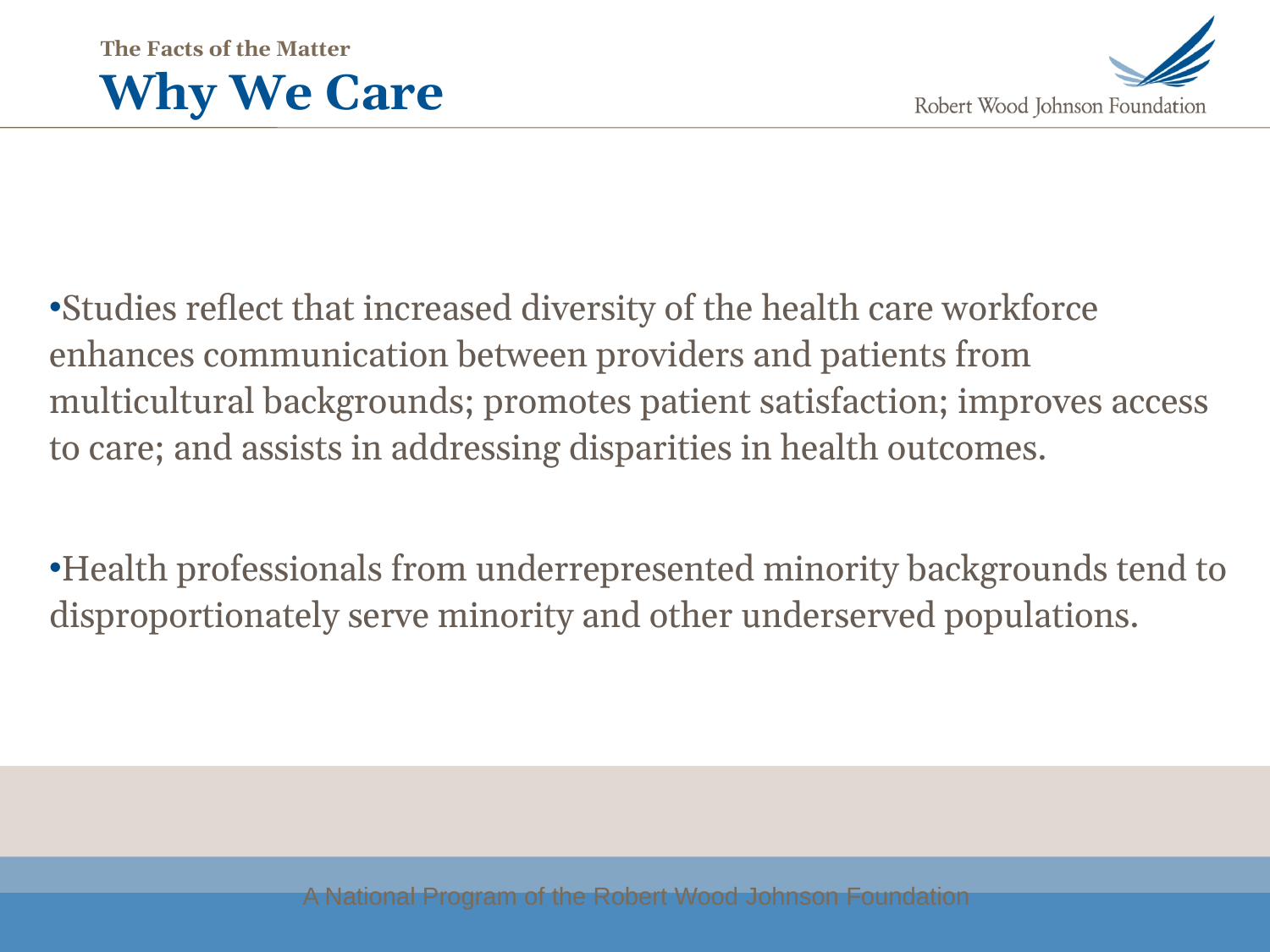

# The Facts of the Matter Why We Care

Studies reflect that increased diversity of the health care workforce enhances communication between providers and patients from multicultural backgrounds; promotes patient satisfaction; improves access to care; and assists in addressing disparities in health outcomes.

Health professionals from underrepresented minority backgrounds tend to disproportionately serve minority and other underserved populations.